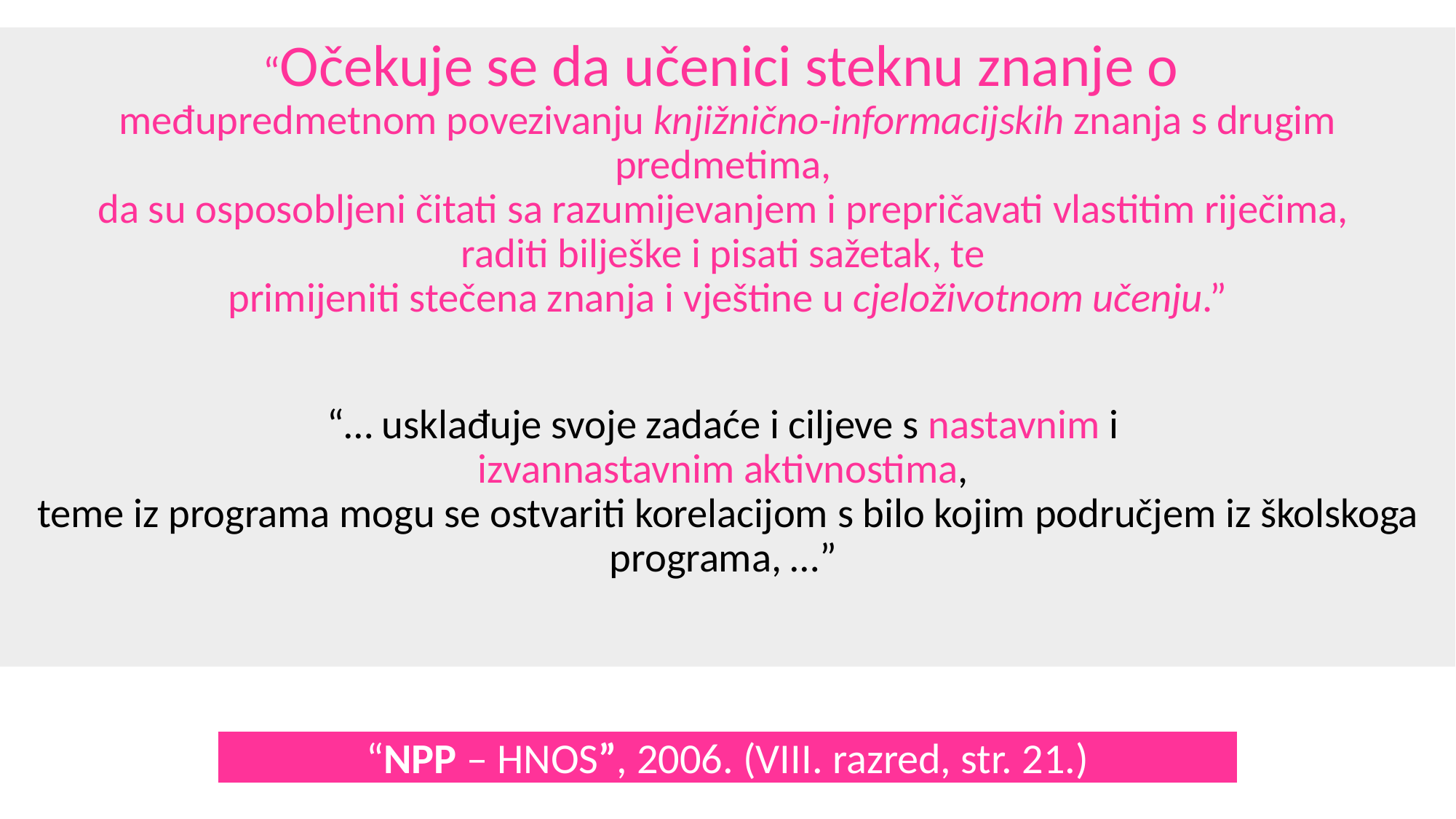

# “Očekuje se da učenici steknu znanje o međupredmetnom povezivanju knjižnično-informacijskih znanja s drugim predmetima, da su osposobljeni čitati sa razumijevanjem i prepričavati vlastitim riječima, raditi bilješke i pisati sažetak, te primijeniti stečena znanja i vještine u cjeloživotnom učenju.” “… usklađuje svoje zadaće i ciljeve s nastavnim i izvannastavnim aktivnostima, teme iz programa mogu se ostvariti korelacijom s bilo kojim područjem iz školskoga programa, …”
“NPP – HNOS”, 2006. (VIII. razred, str. 21.)